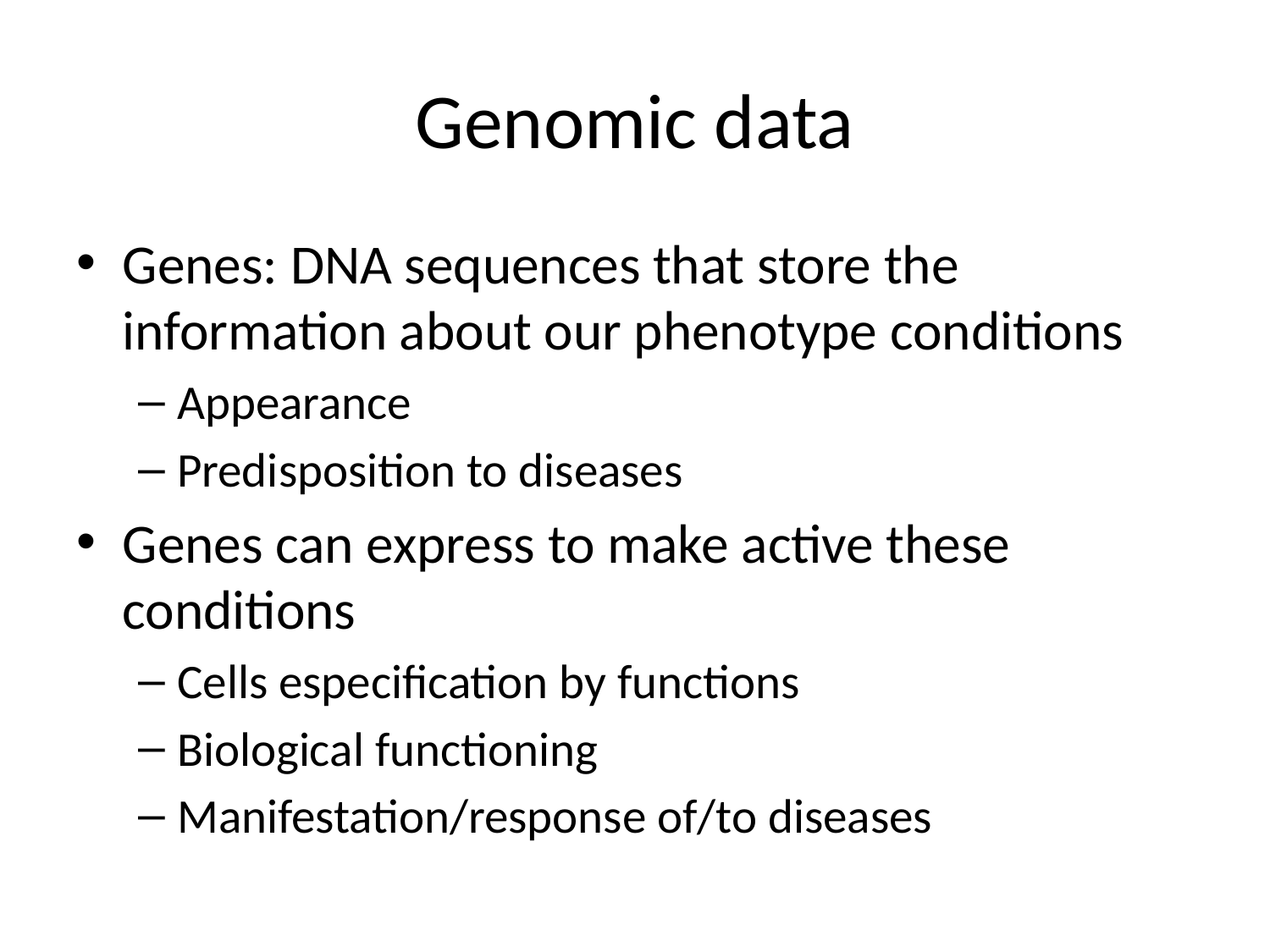

# Genomic data
Genes: DNA sequences that store the information about our phenotype conditions
Appearance
Predisposition to diseases
Genes can express to make active these conditions
Cells especification by functions
Biological functioning
Manifestation/response of/to diseases